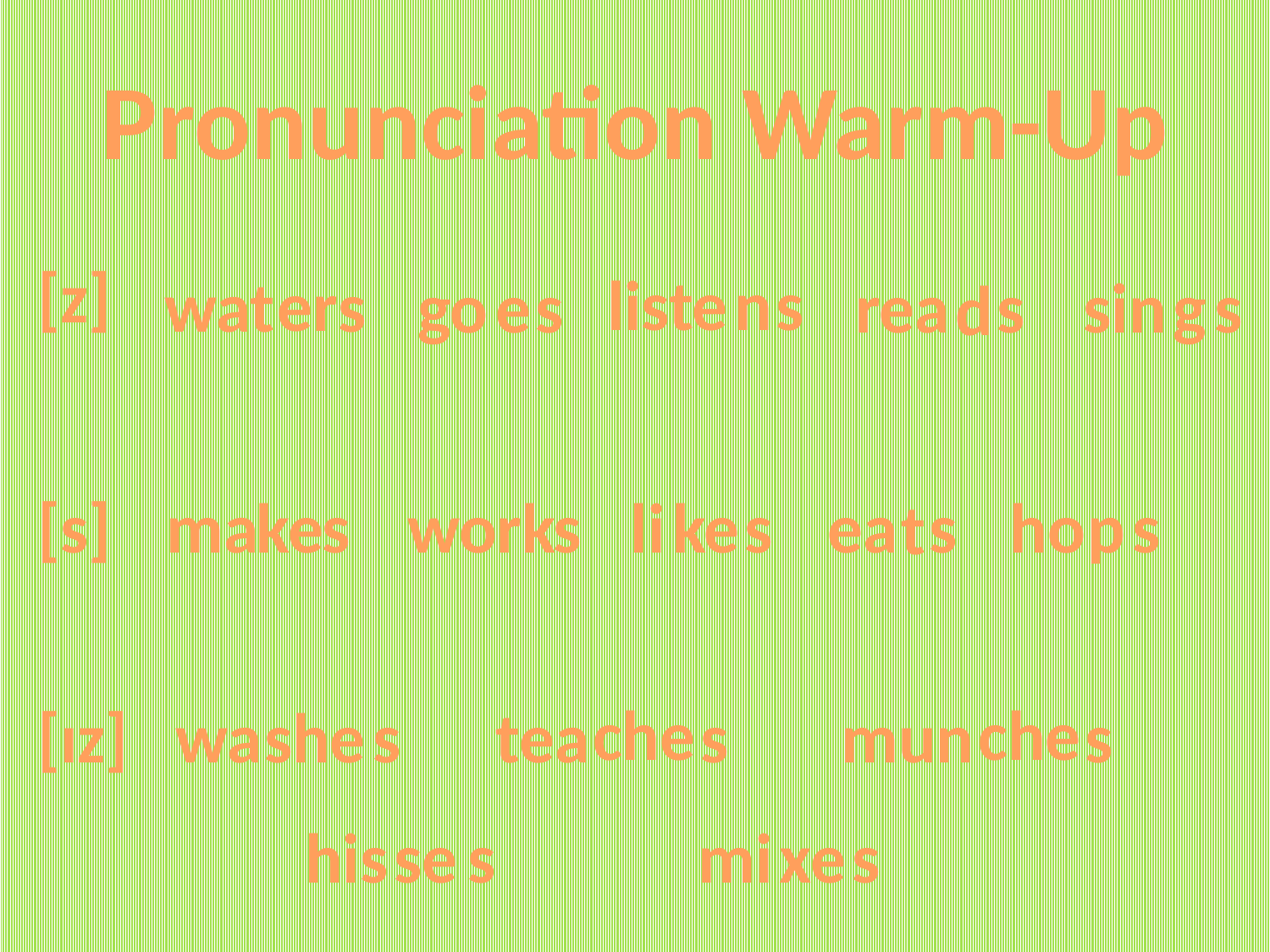

# Pronunciation Warm-Up
[z]
n
liste   s
er
wat    s
go   s
e
rea   s
sin   s
g
d
[s]
ma    s
wor  s
k
ke
ho   s
p
ke
li     s
ea  s
t
che
che
[ɪz]
wa       s
she
tea       s
mun       s
his     s
se
mi     s
xe